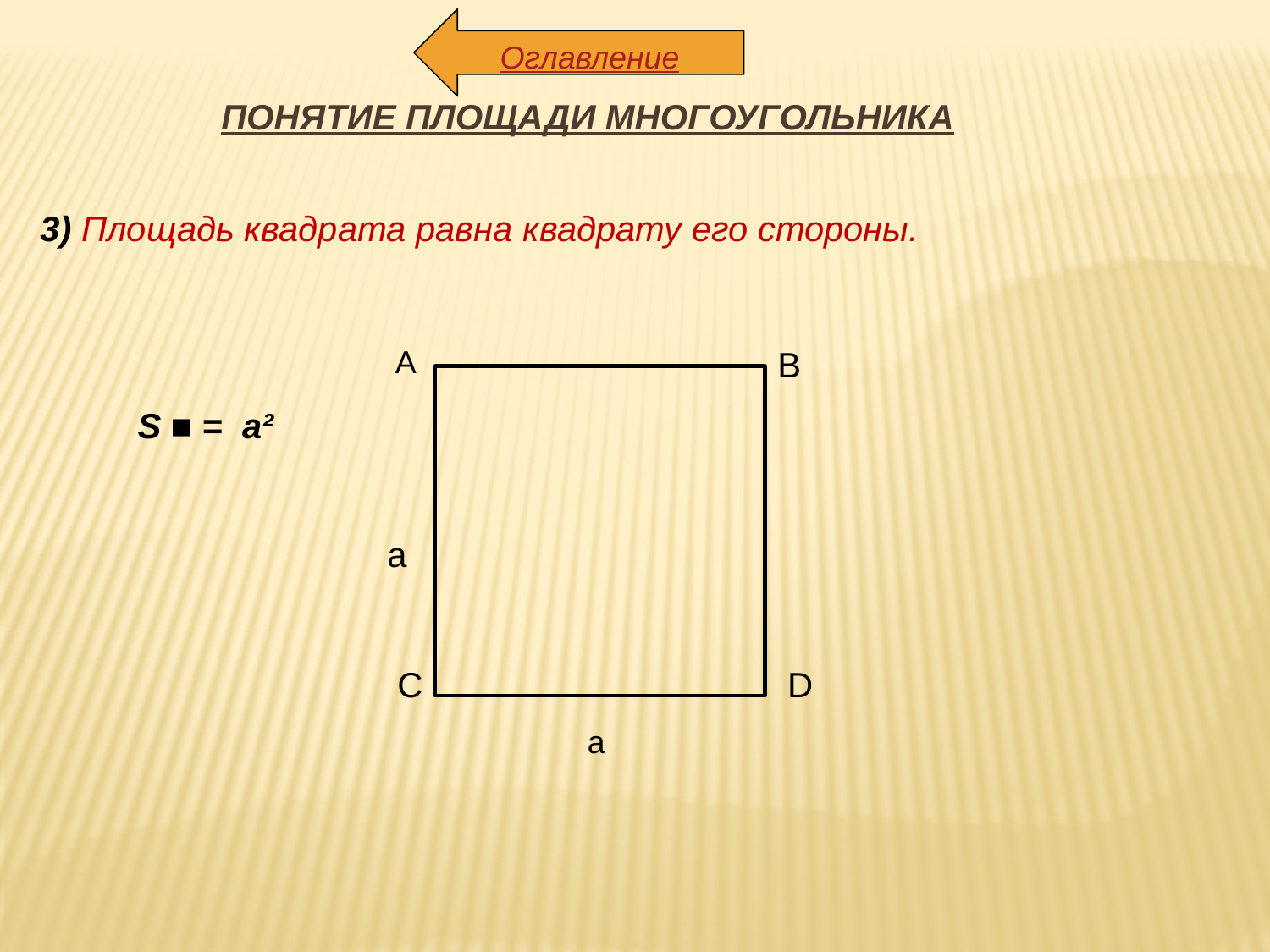

Оглавление
# ПОНЯТИЕ ПЛОЩАДИ МНОГОУГОЛЬНИКА
3) Площадь квадрата равна квадрату его стороны.

          S ■ =  a²

  A
B

 a
C
D
a